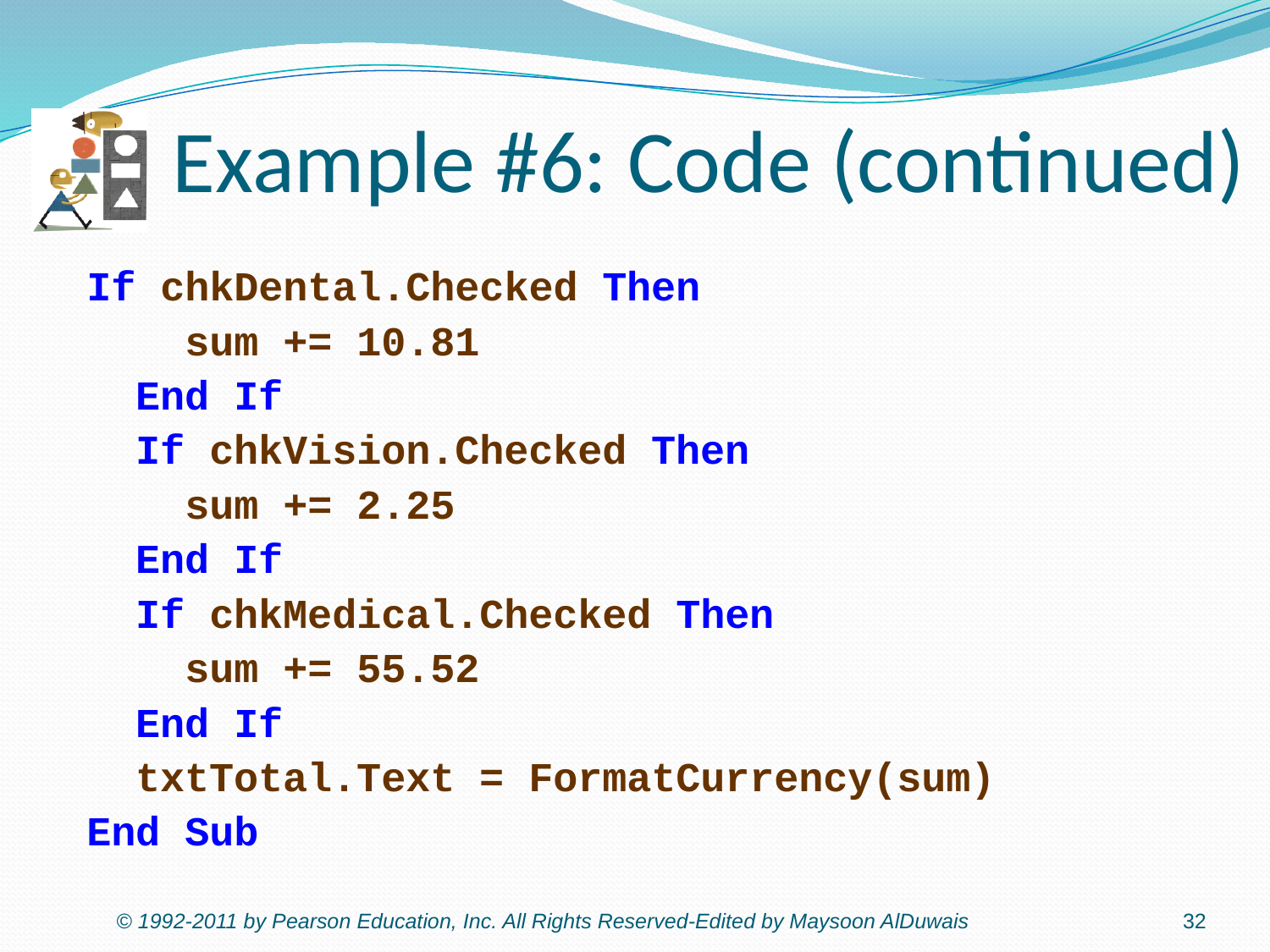

# Example #6: Code (continued)
If chkDental.Checked Then
    sum += 10.81
  End If
  If chkVision.Checked Then
    sum += 2.25
  End If
  If chkMedical.Checked Then
    sum += 55.52
  End If
  txtTotal.Text = FormatCurrency(sum)
End Sub
© 1992-2011 by Pearson Education, Inc. All Rights Reserved-Edited by Maysoon AlDuwais
32